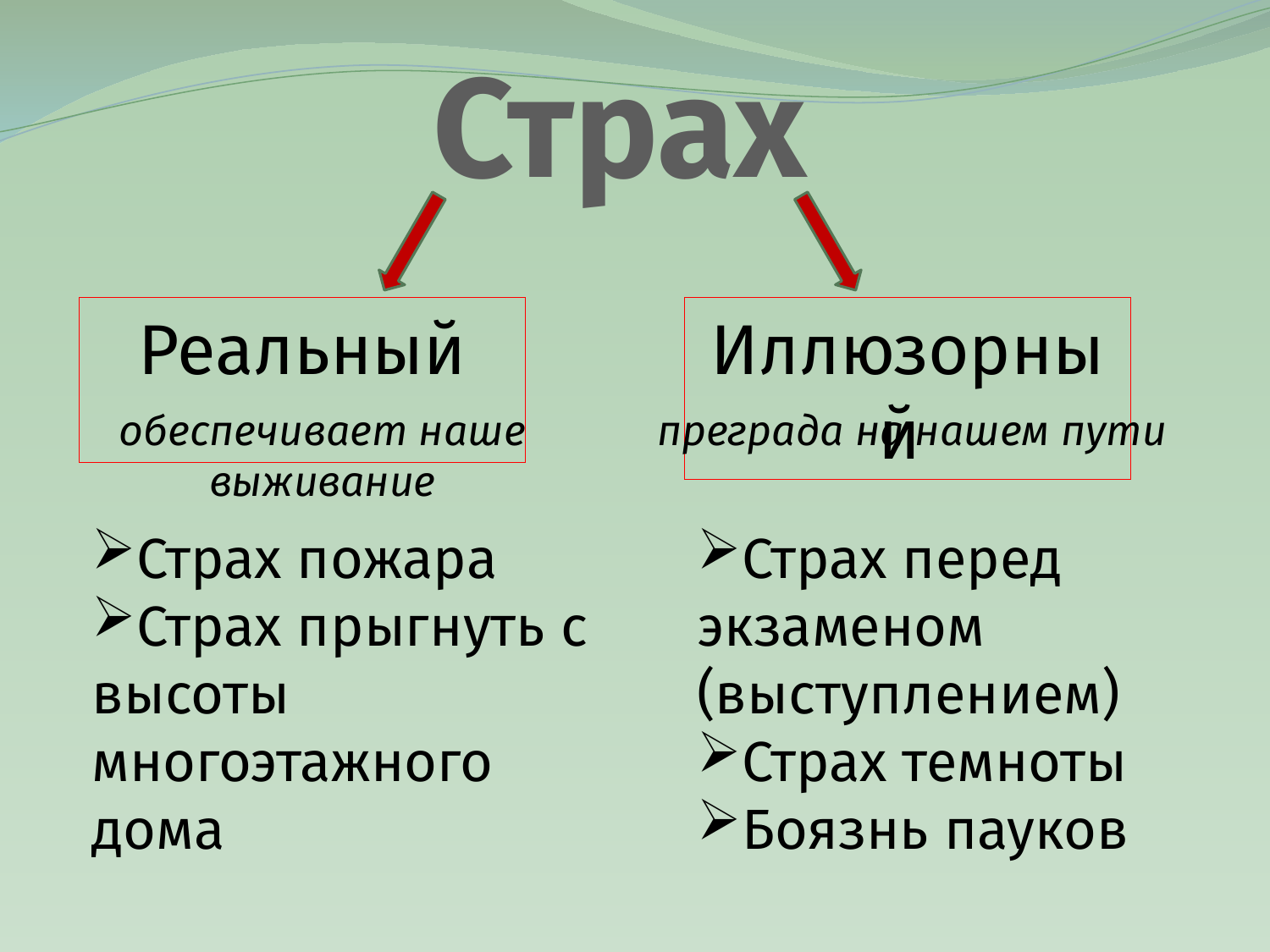

Страх

Реальный

Иллюзорный
обеспечивает наше выживание
преграда на нашем пути
Страх пожара
Страх прыгнуть с высоты  многоэтажного дома
Страх перед экзаменом (выступлением)
Страх темноты
Боязнь пауков